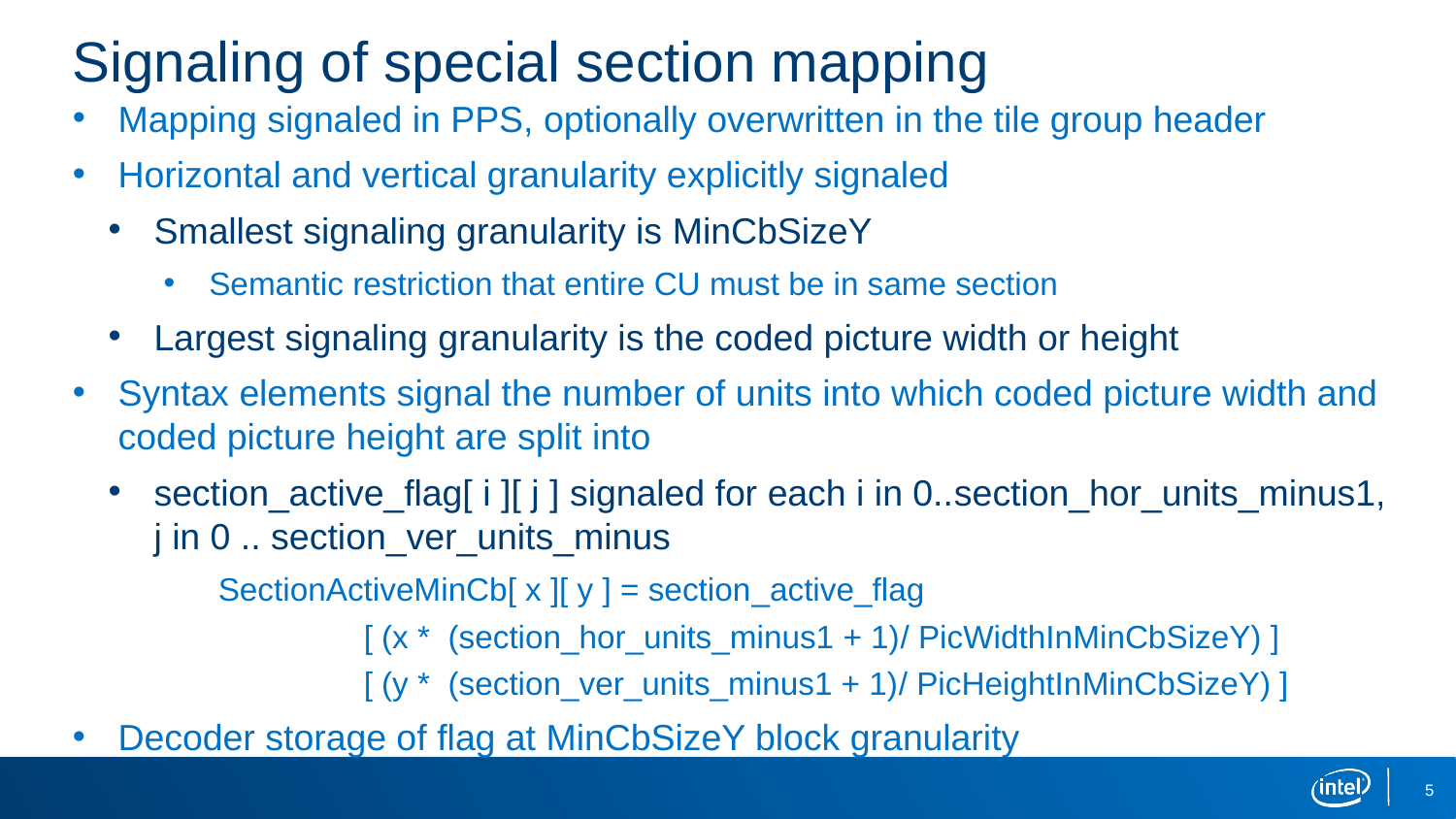

# Signaling of special section mapping
Mapping signaled in PPS, optionally overwritten in the tile group header
Horizontal and vertical granularity explicitly signaled
Smallest signaling granularity is MinCbSizeY
Semantic restriction that entire CU must be in same section
Largest signaling granularity is the coded picture width or height
Syntax elements signal the number of units into which coded picture width and coded picture height are split into
section_active_flag[ i ][ j ] signaled for each i in 0..section_hor_units_minus1, j in 0 .. section_ver_units_minus
	SectionActiveMinCb[ x ][ y ] = section_active_flag
		[ (x *  (section_hor_units_minus1 + 1)/ PicWidthInMinCbSizeY) ]
		[ (y *  (section_ver_units_minus1 + 1)/ PicHeightInMinCbSizeY) ]
Decoder storage of flag at MinCbSizeY block granularity

5